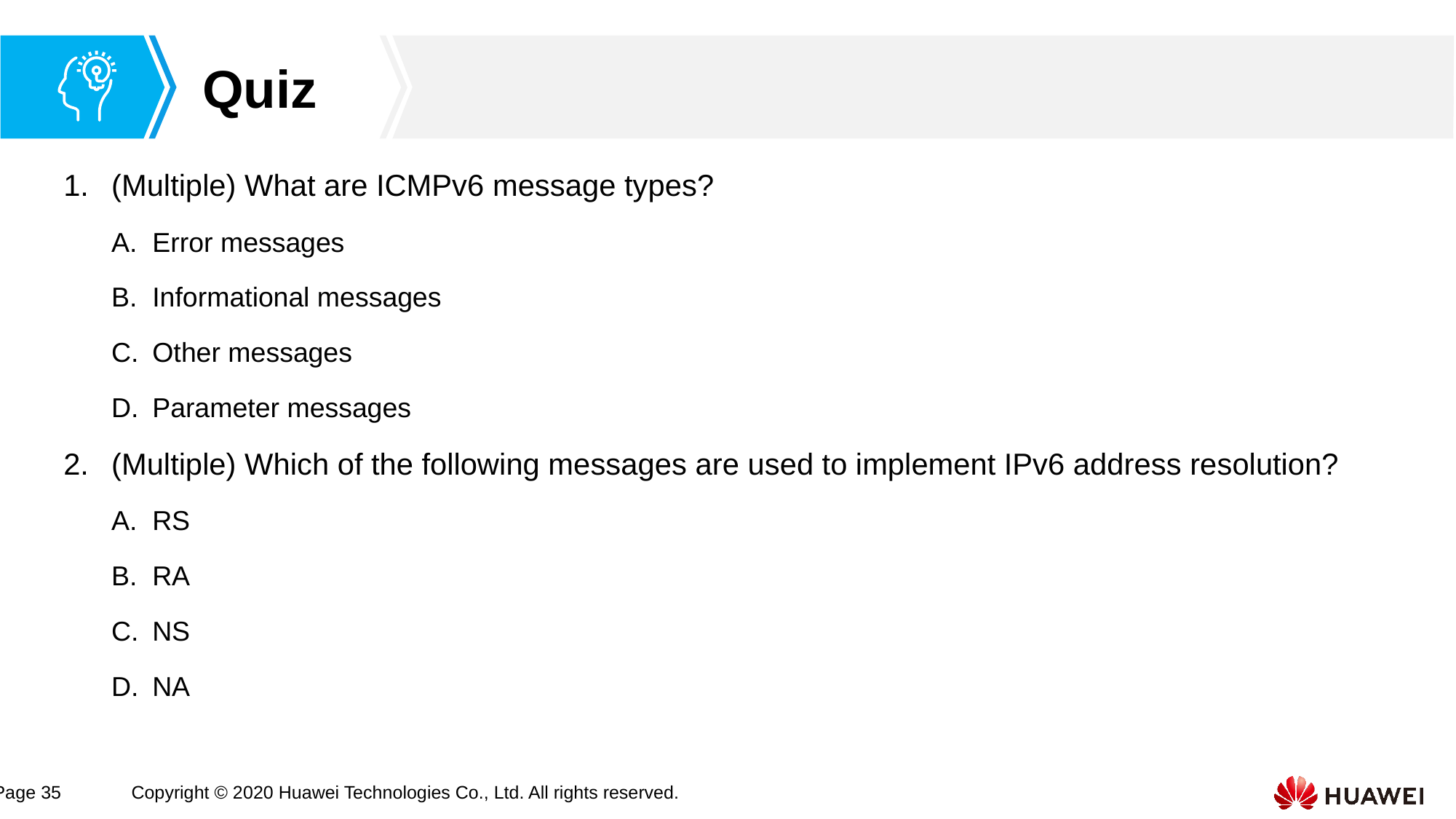

(Multiple) What are ICMPv6 message types?
Error messages
Informational messages
Other messages
Parameter messages
(Multiple) Which of the following messages are used to implement IPv6 address resolution?
RS
RA
NS
NA